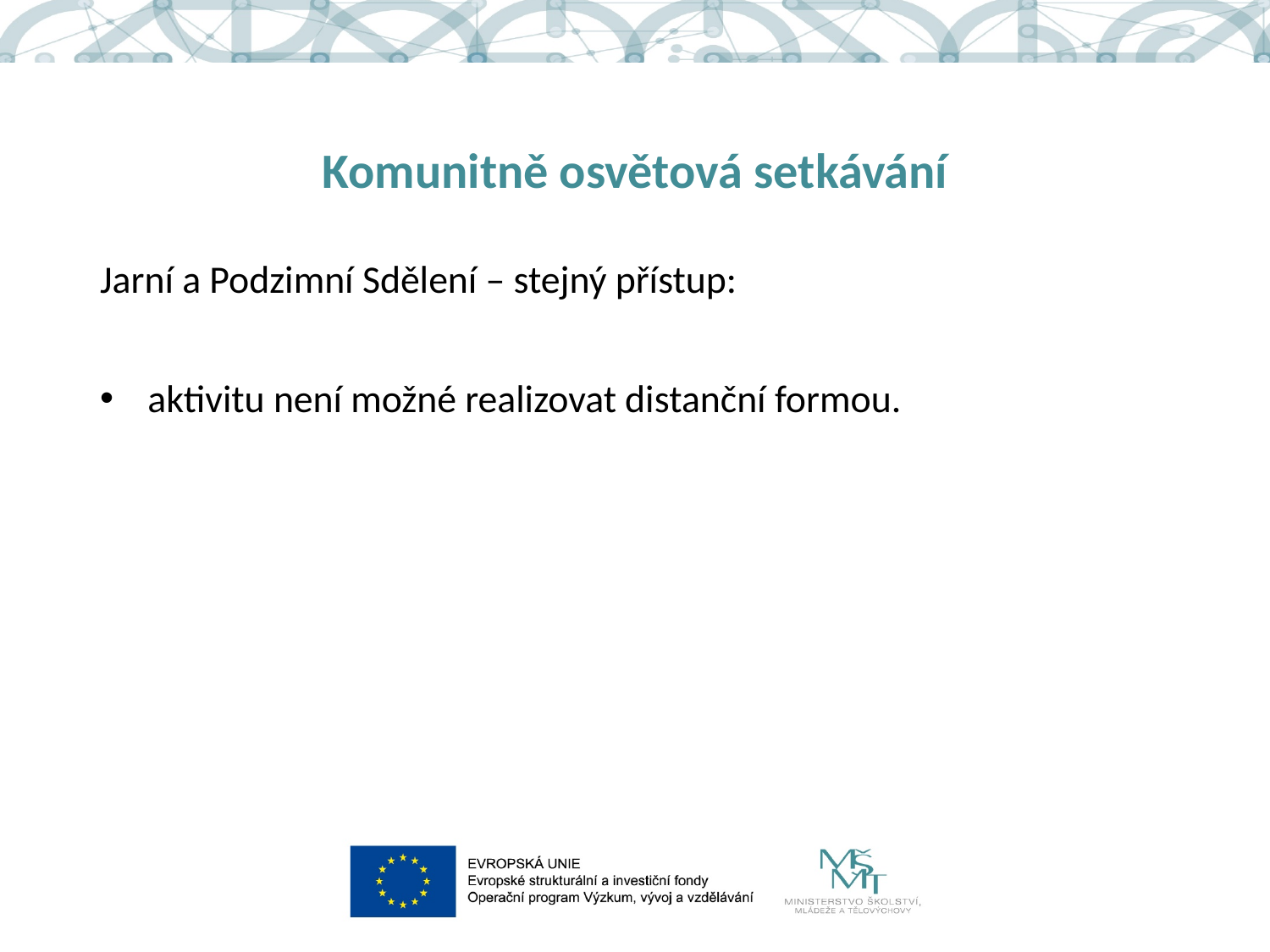

# Komunitně osvětová setkávání
Jarní a Podzimní Sdělení – stejný přístup:

aktivitu není možné realizovat distanční formou.